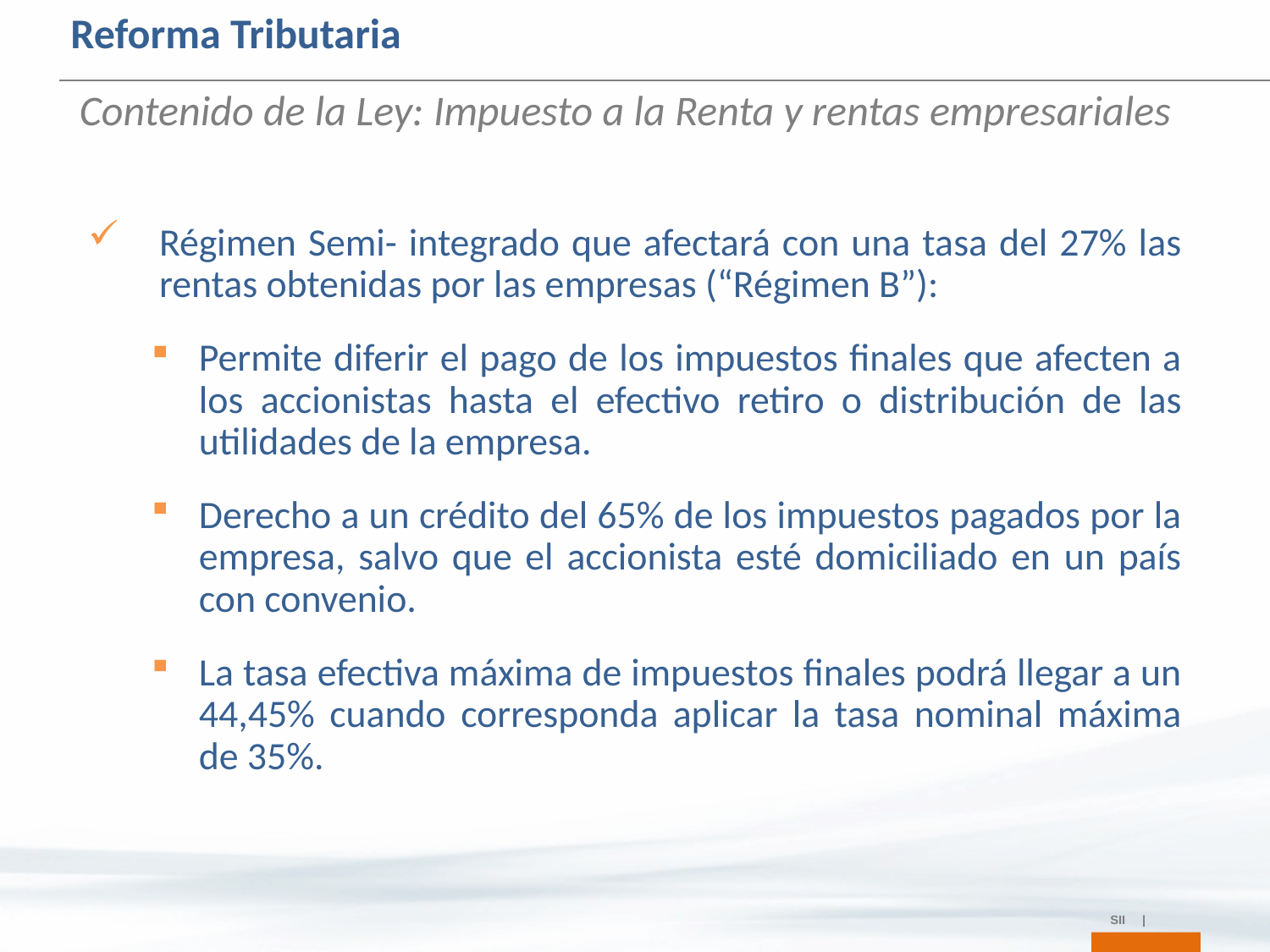

Reforma Tributaria
Contenido de la Ley: Impuesto a la Renta y rentas empresariales

Régimen Semi- integrado que afectará con una tasa del 27% las rentas obtenidas por las empresas (“Régimen B”):
Permite diferir el pago de los impuestos finales que afecten a los accionistas hasta el efectivo retiro o distribución de las utilidades de la empresa.
Derecho a un crédito del 65% de los impuestos pagados por la empresa, salvo que el accionista esté domiciliado en un país con convenio.
La tasa efectiva máxima de impuestos finales podrá llegar a un 44,45% cuando corresponda aplicar la tasa nominal máxima de 35%.
SII     |